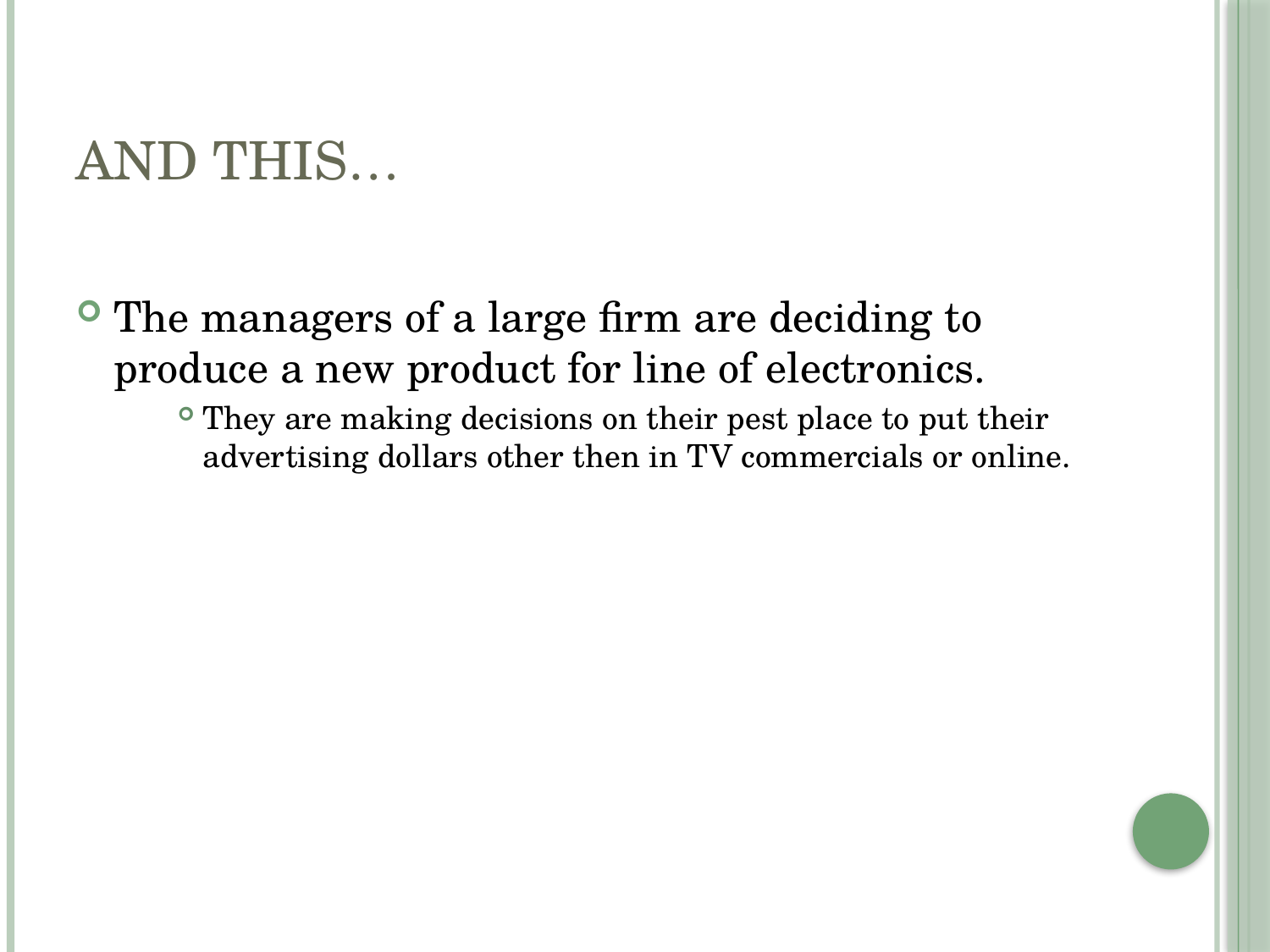

# And This…

The managers of a large firm are deciding to produce a new product for line of electronics.
They are making decisions on their pest place to put their advertising dollars other then in TV commercials or online.